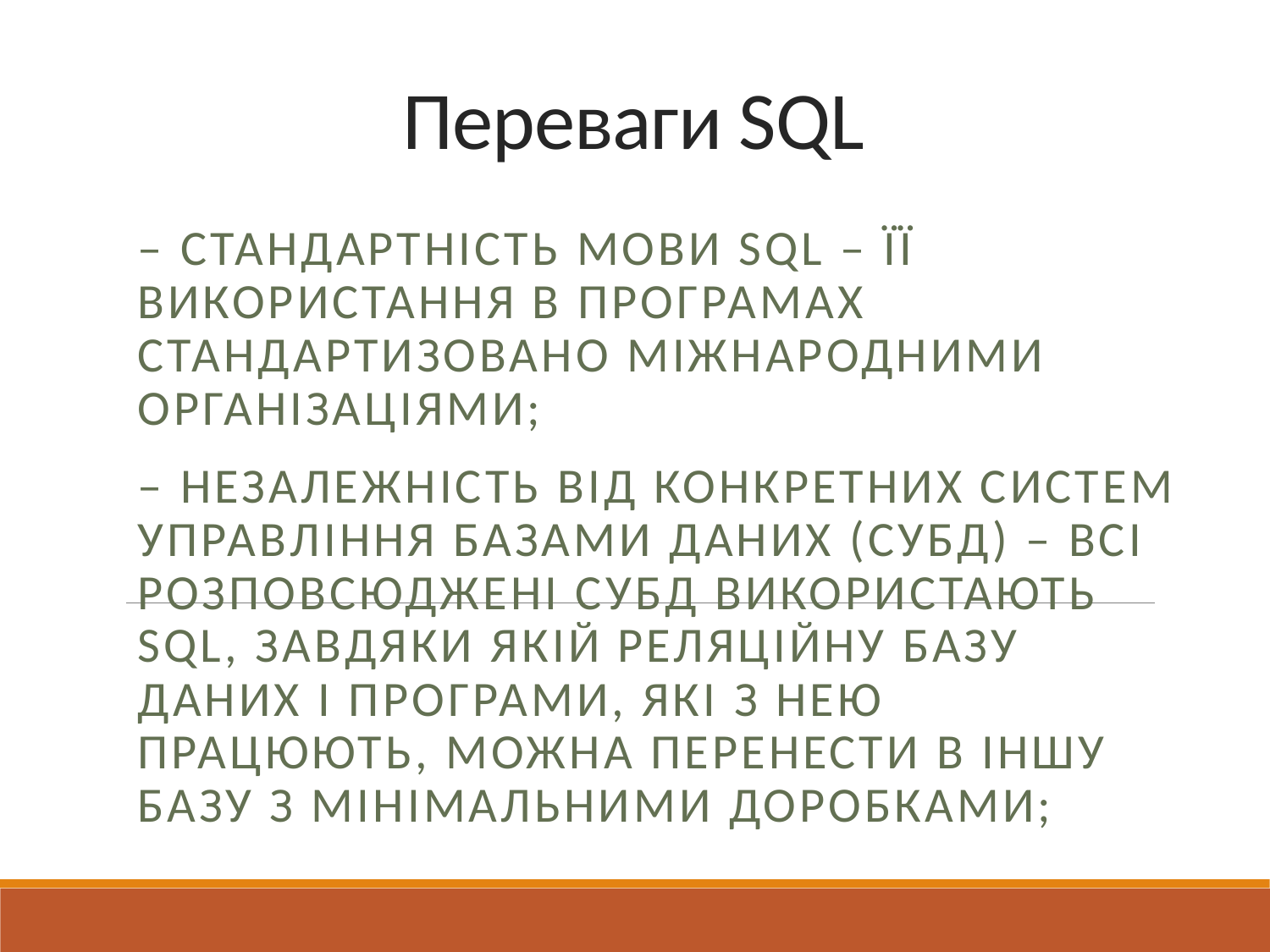

# Переваги SQL
– стандартність мови SQL – її використання в програмах стандартизовано міжнародними організаціями;
– незалежність від конкретних систем управління базами даних (СУБД) – всі розповсюджені СУБД використають SQL, завдяки якій реляційну базу даних і програми, які з нею працюють, можна перенести в іншу базу з мінімальними доробками;